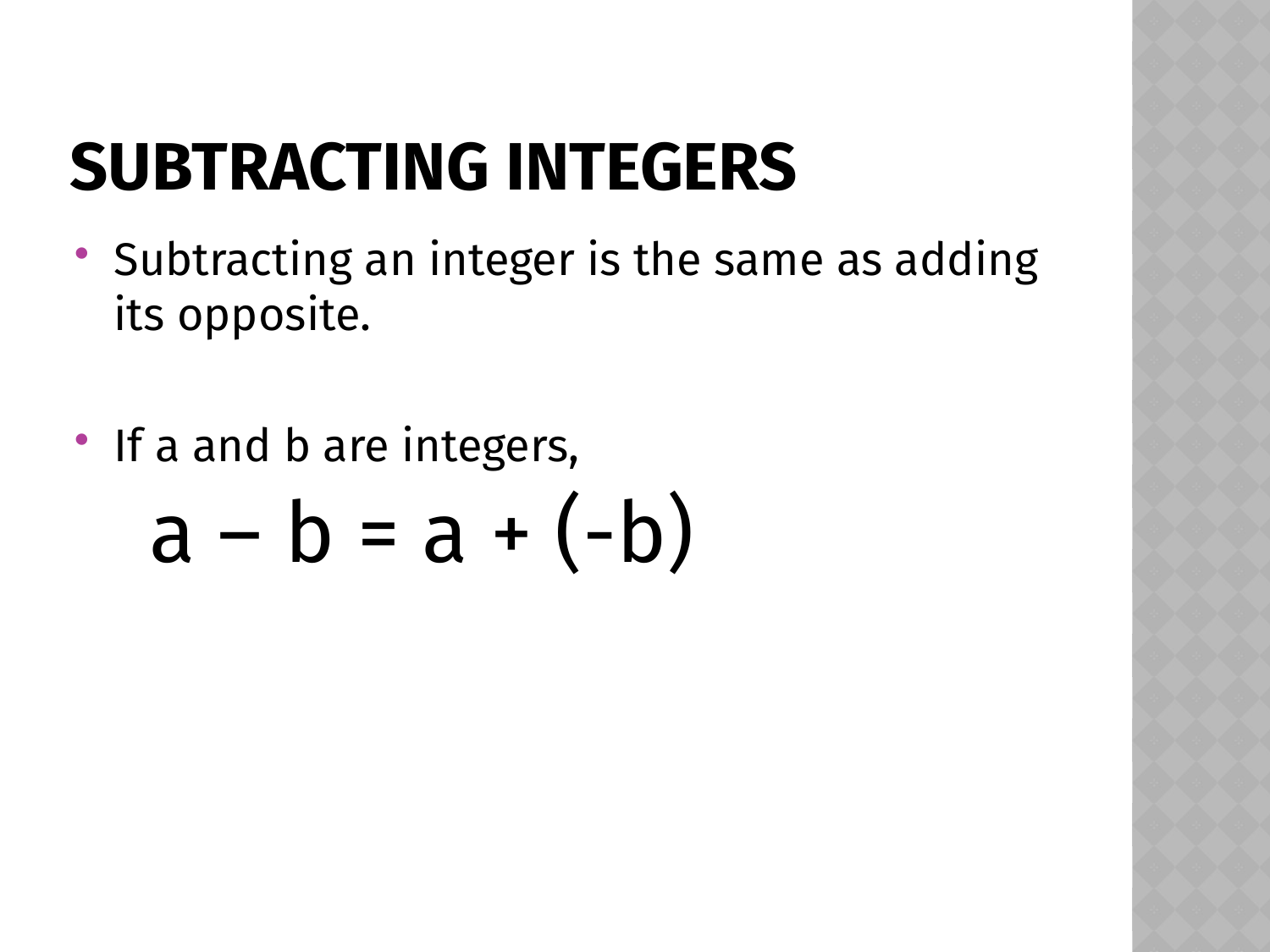

# Subtracting integers
Subtracting an integer is the same as adding its opposite.

If a and b are integers,
a – b = a + (-b)